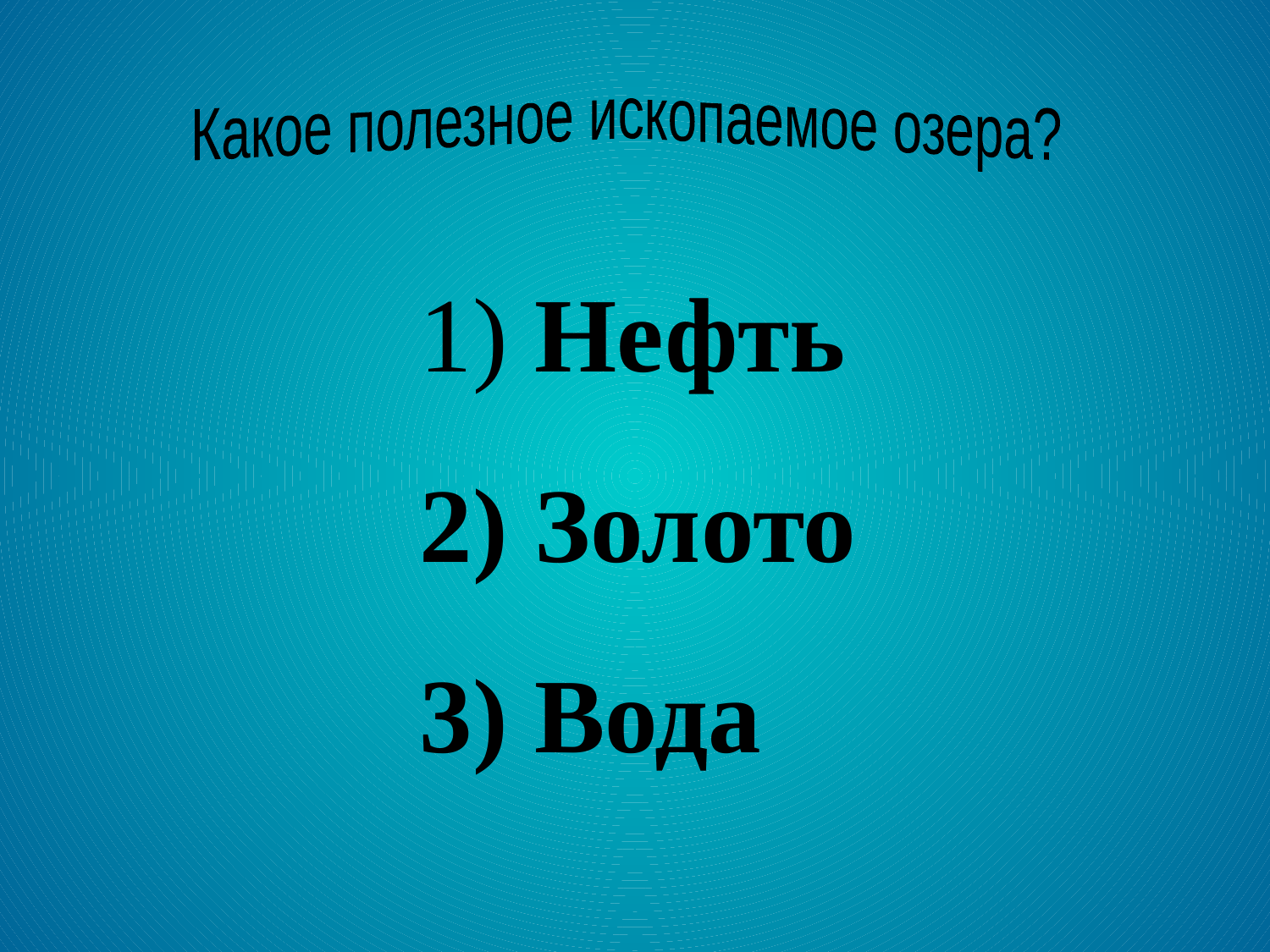

Какое полезное ископаемое озера?
1) Нефть
2) Золото
3) Вода